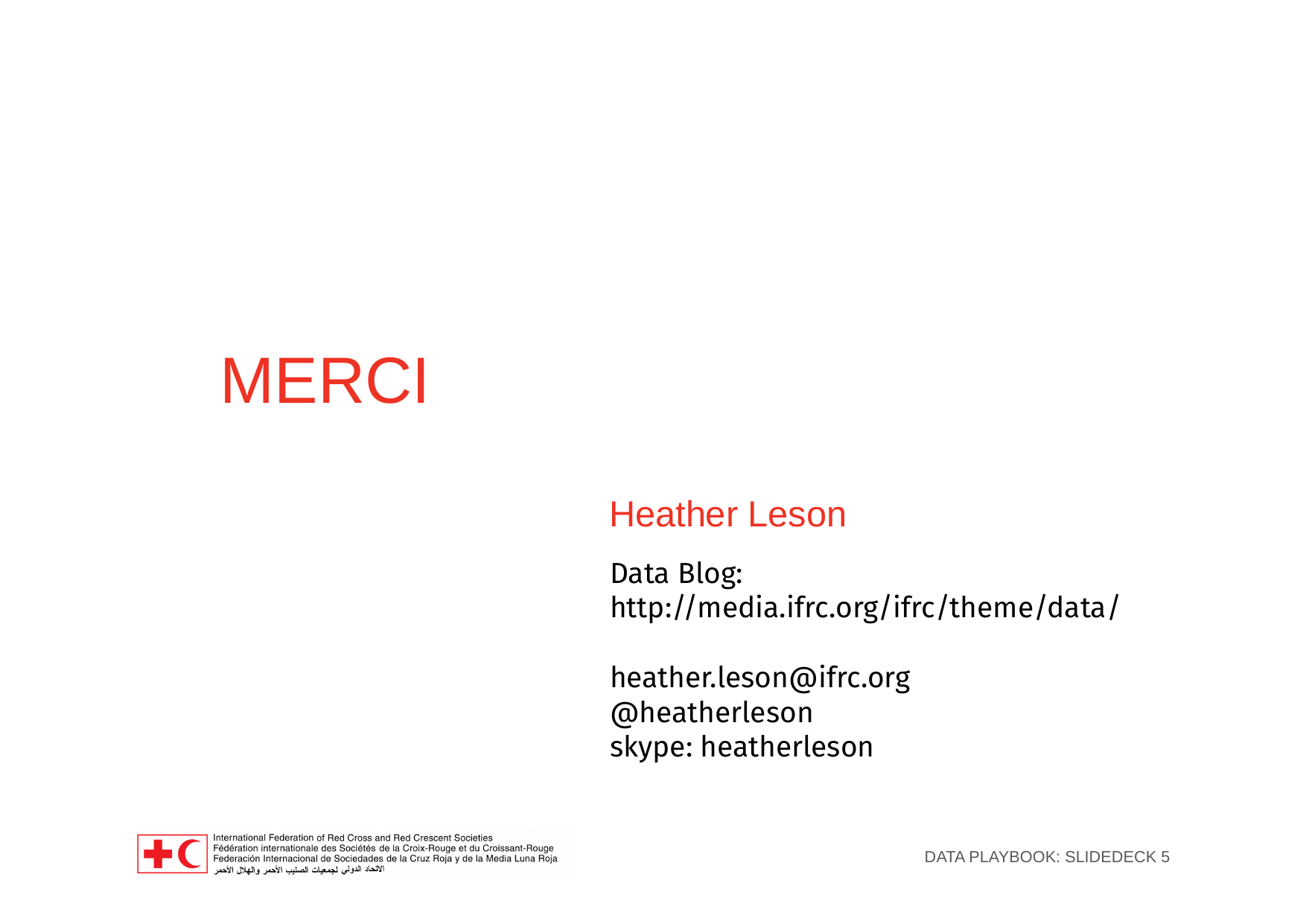

MERCI
Heather Leson
Data Blog:  http://media.ifrc.org/ifrc/theme/data/

heather.leson@ifrc.org
@heatherleson
skype: heatherleson